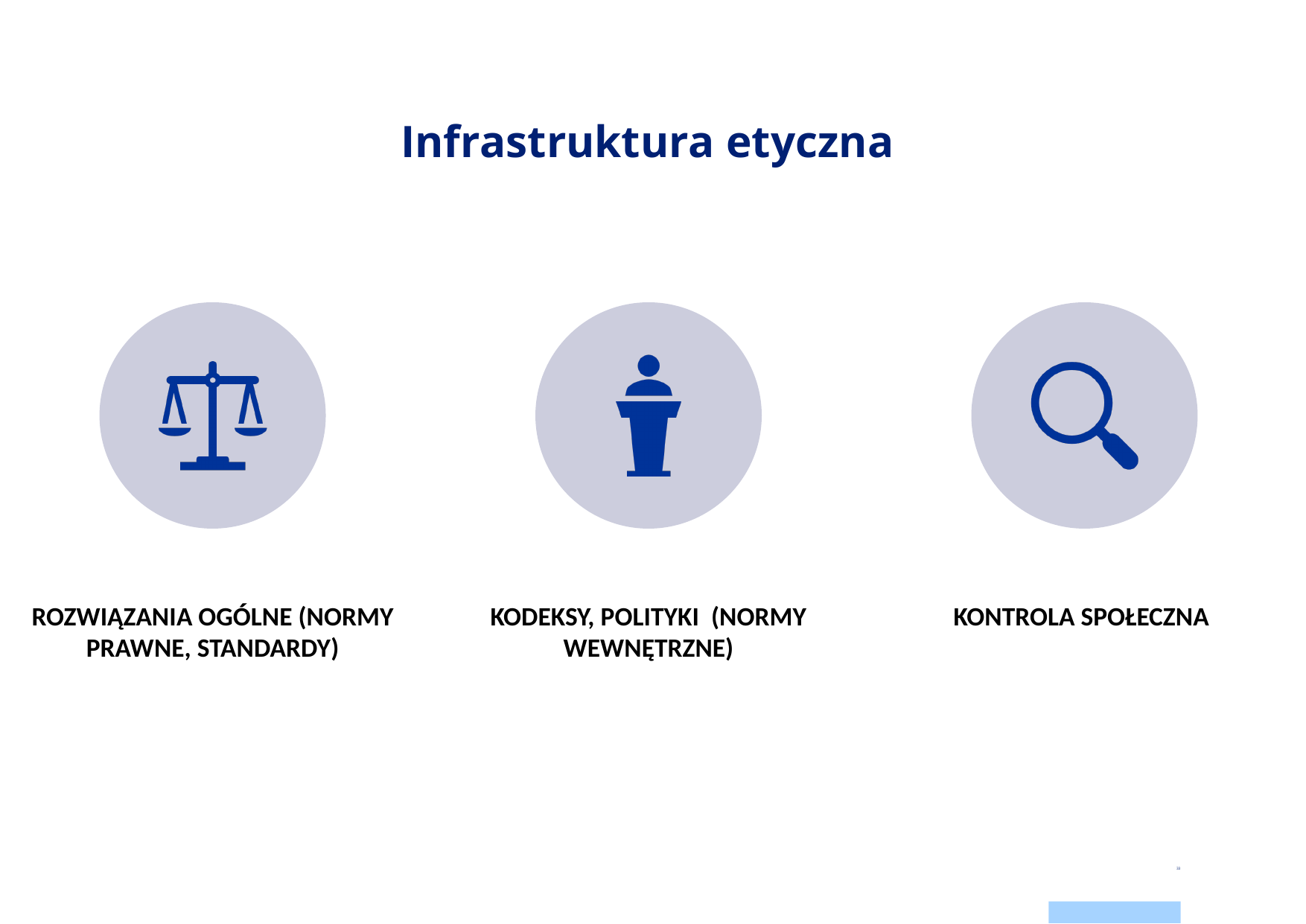

Rozwiązania ogólne (normy prawne, standardy)
Kodeksy, polityki  (normy wewnętrzne)
Kontrola społeczna
# Infrastruktura etyczna
33